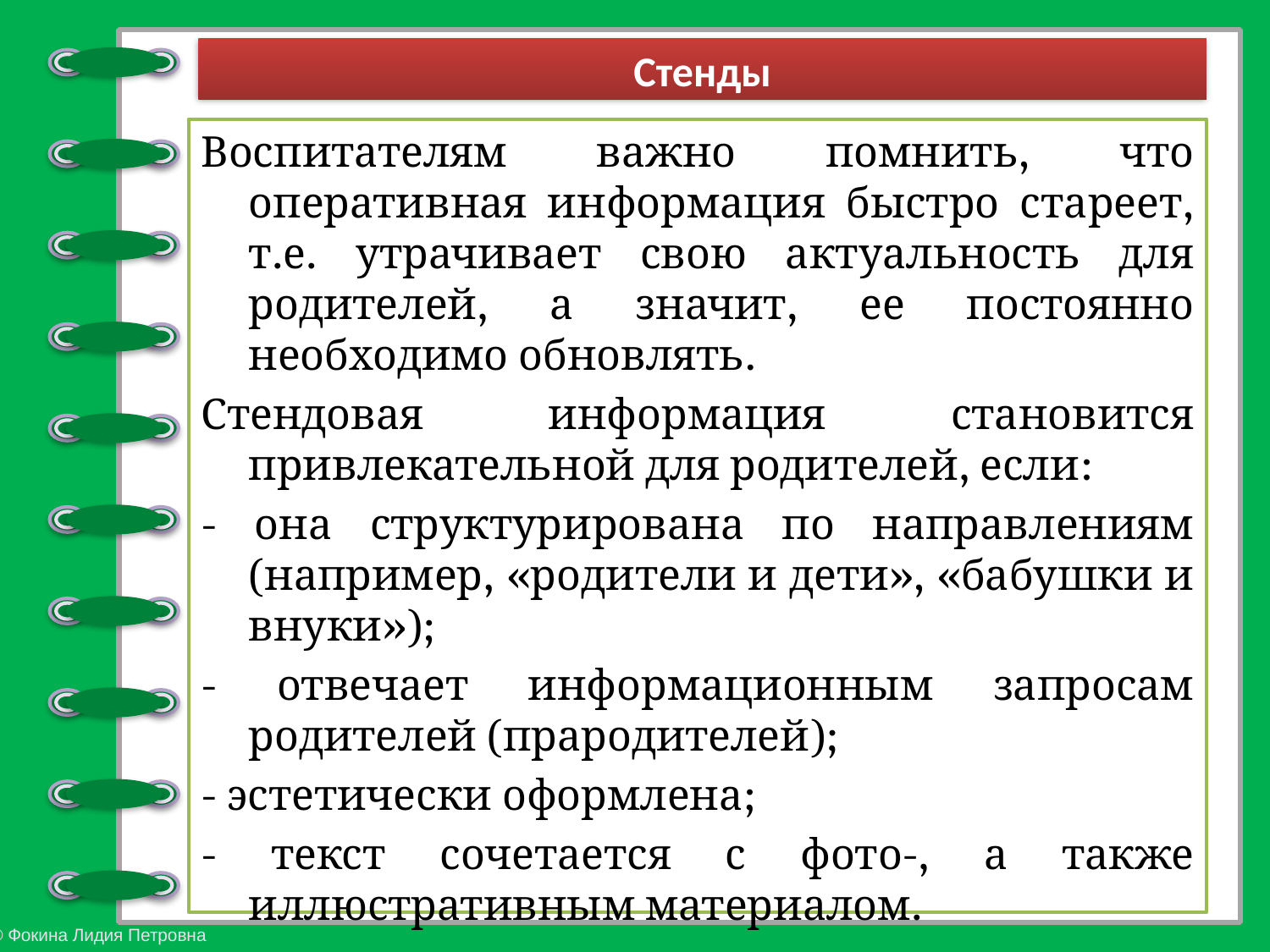

# Стенды
Воспитателям важно помнить, что оперативная информация быстро стареет, т.е. утрачивает свою актуальность для родителей, а значит, ее постоянно необходимо обновлять.
Стендовая информация становится привлекательной для родителей, если:
- она структурирована по направлениям (например, «родители и дети», «бабушки и внуки»);
- отвечает информационным запросам родителей (прародителей);
- эстетически оформлена;
- текст сочетается с фото-, а также иллюстративным материалом.